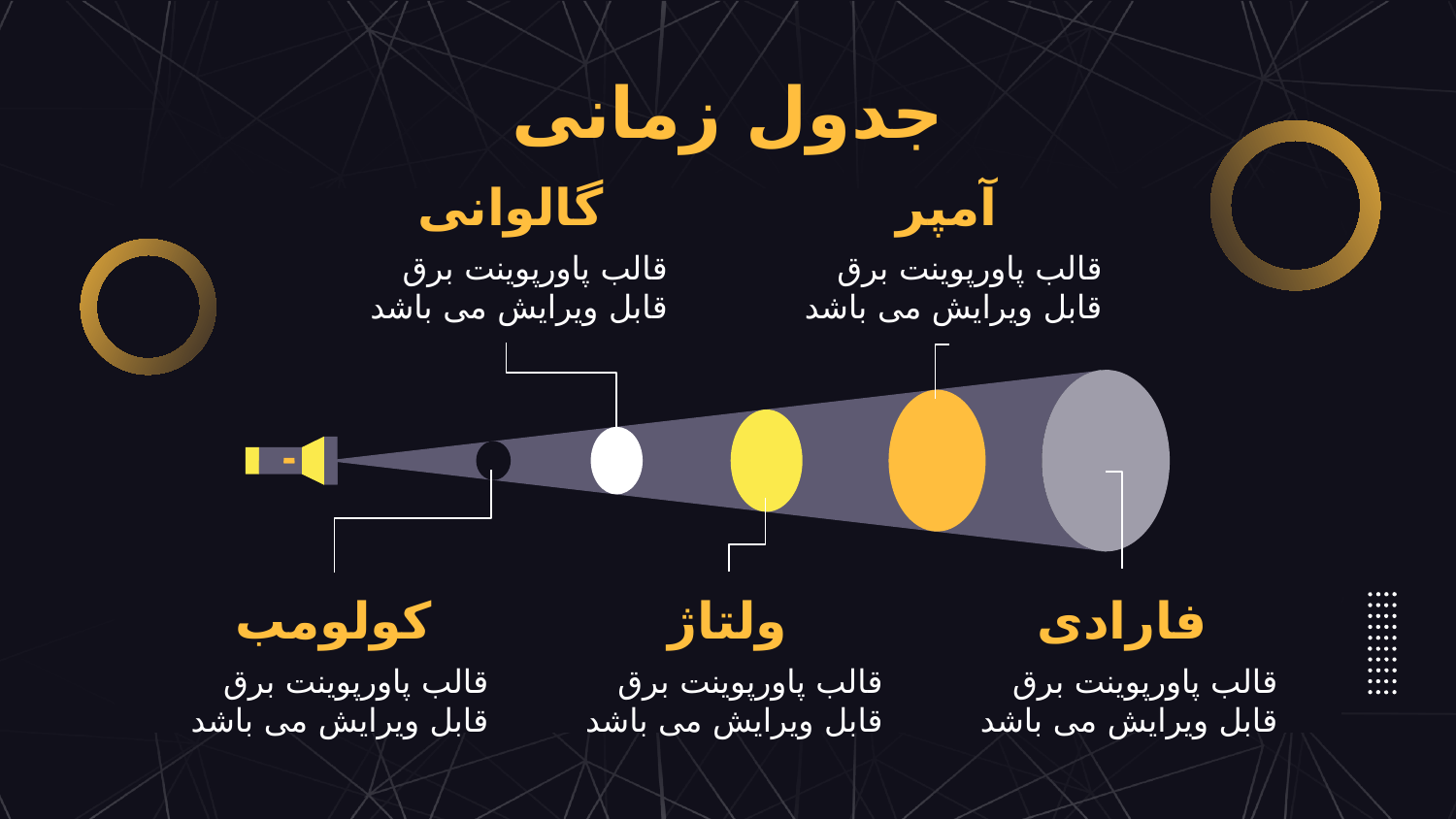

# جدول زمانی
گالوانی
آمپر
قالب پاورپوینت برق قابل ویرایش می باشد
قالب پاورپوینت برق قابل ویرایش می باشد

کولومب
ولتاژ
فارادی
قالب پاورپوینت برق قابل ویرایش می باشد
قالب پاورپوینت برق قابل ویرایش می باشد
قالب پاورپوینت برق قابل ویرایش می باشد